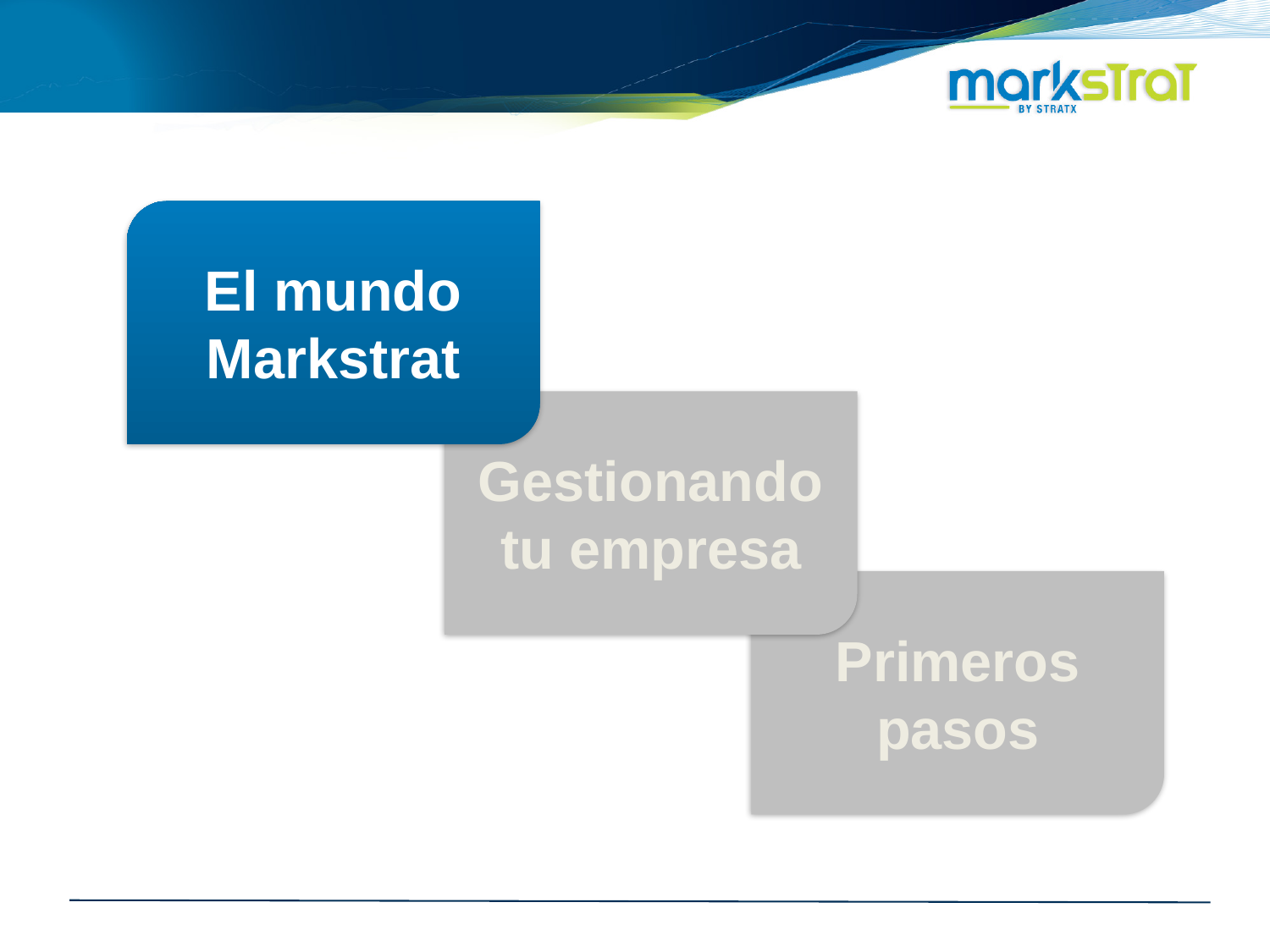

El mundo
Markstrat
Gestionando tu empresa
Primeros pasos